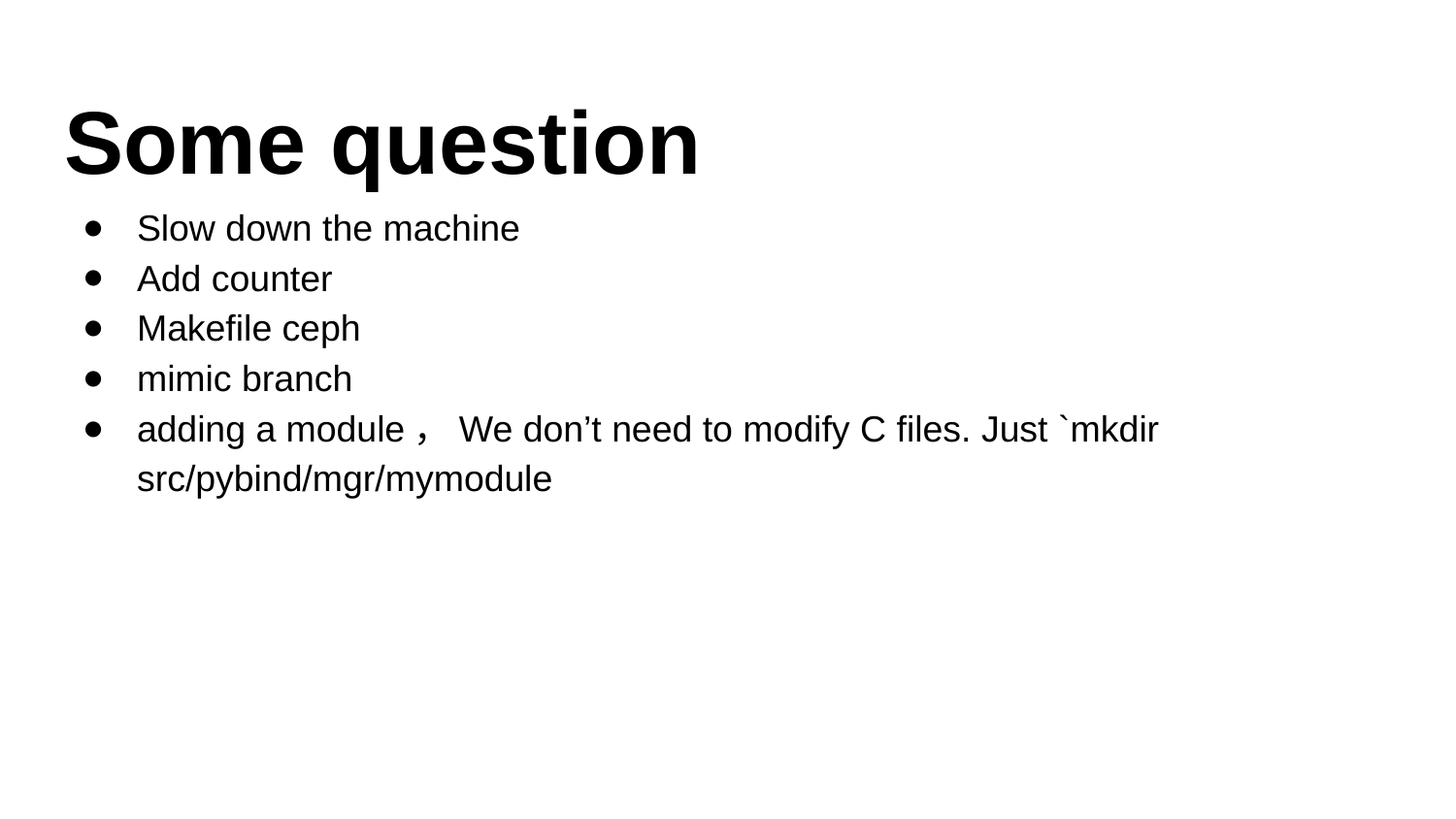

# Some question
Slow down the machine
Add counter
Makefile ceph
mimic branch
adding a module，We don’t need to modify C files. Just `mkdir src/pybind/mgr/mymodule